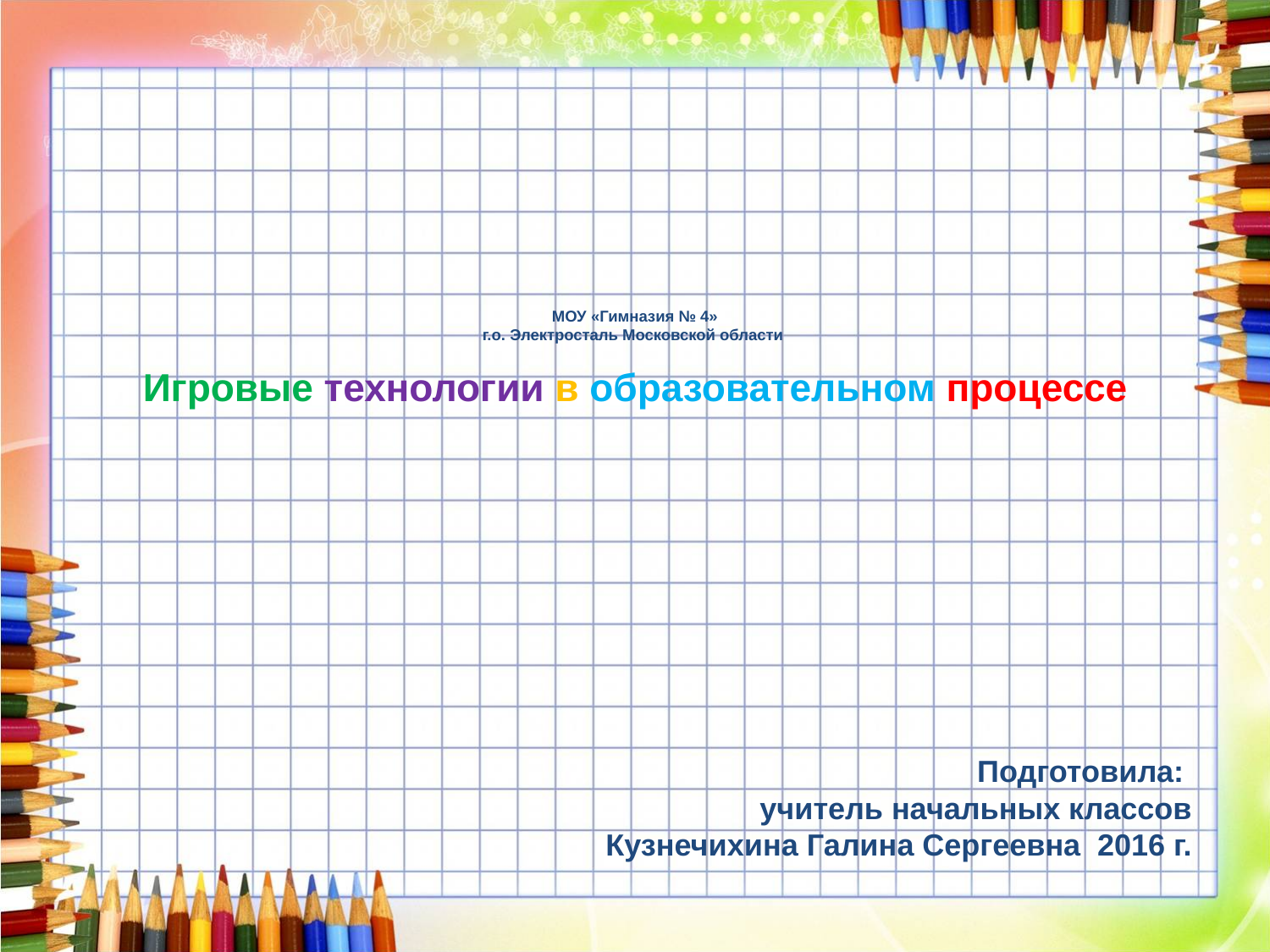

# МОУ «Гимназия № 4» г.о. Электросталь Московской области Игровые технологии в образовательном процессе
Подготовила:
учитель начальных классов
Кузнечихина Галина Сергеевна  2016 г.